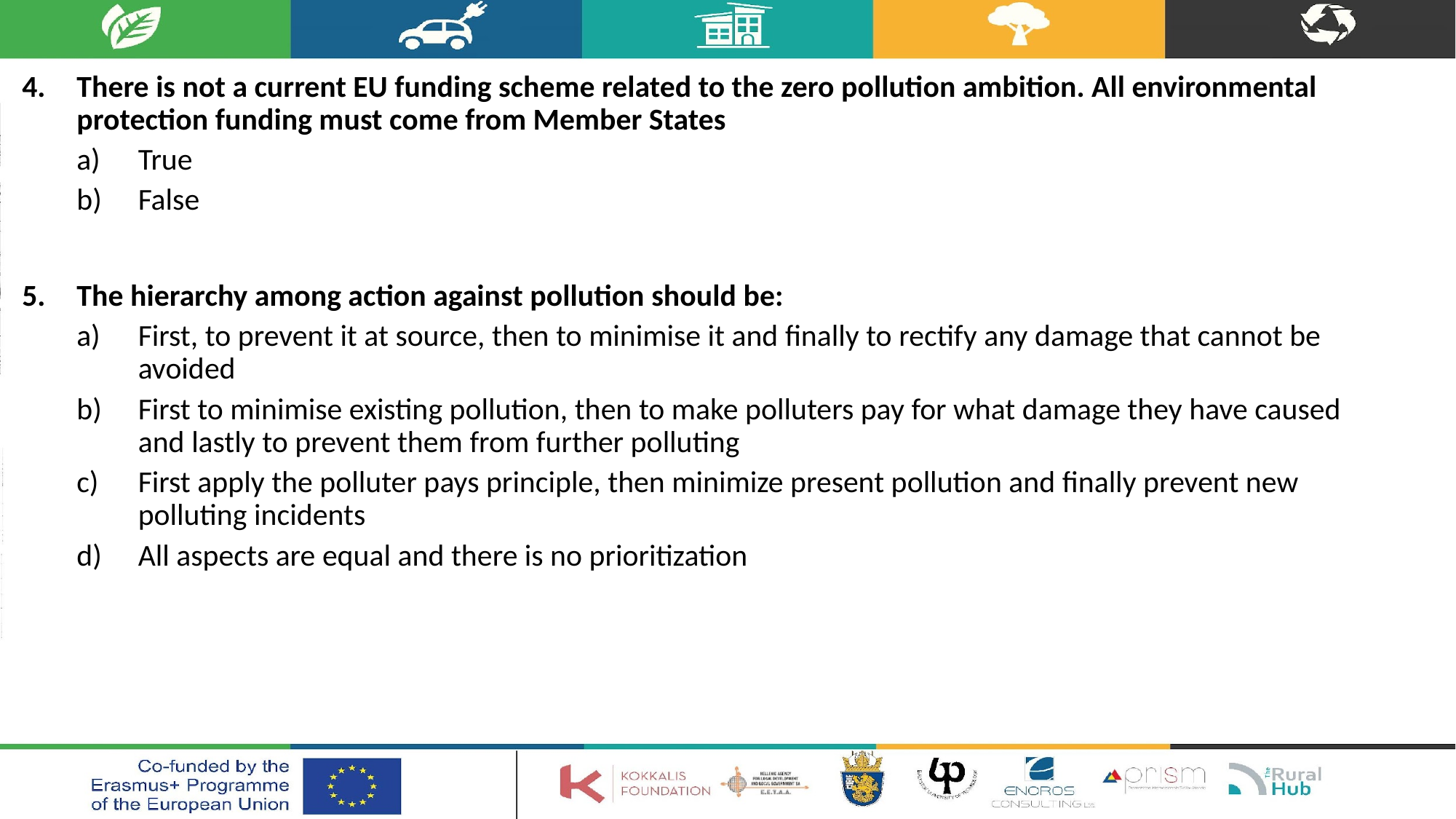

There is not a current EU funding scheme related to the zero pollution ambition. All environmental protection funding must come from Member States
True
False

The hierarchy among action against pollution should be:
First, to prevent it at source, then to minimise it and finally to rectify any damage that cannot be avoided
First to minimise existing pollution, then to make polluters pay for what damage they have caused and lastly to prevent them from further polluting
First apply the polluter pays principle, then minimize present pollution and finally prevent new polluting incidents
All aspects are equal and there is no prioritization